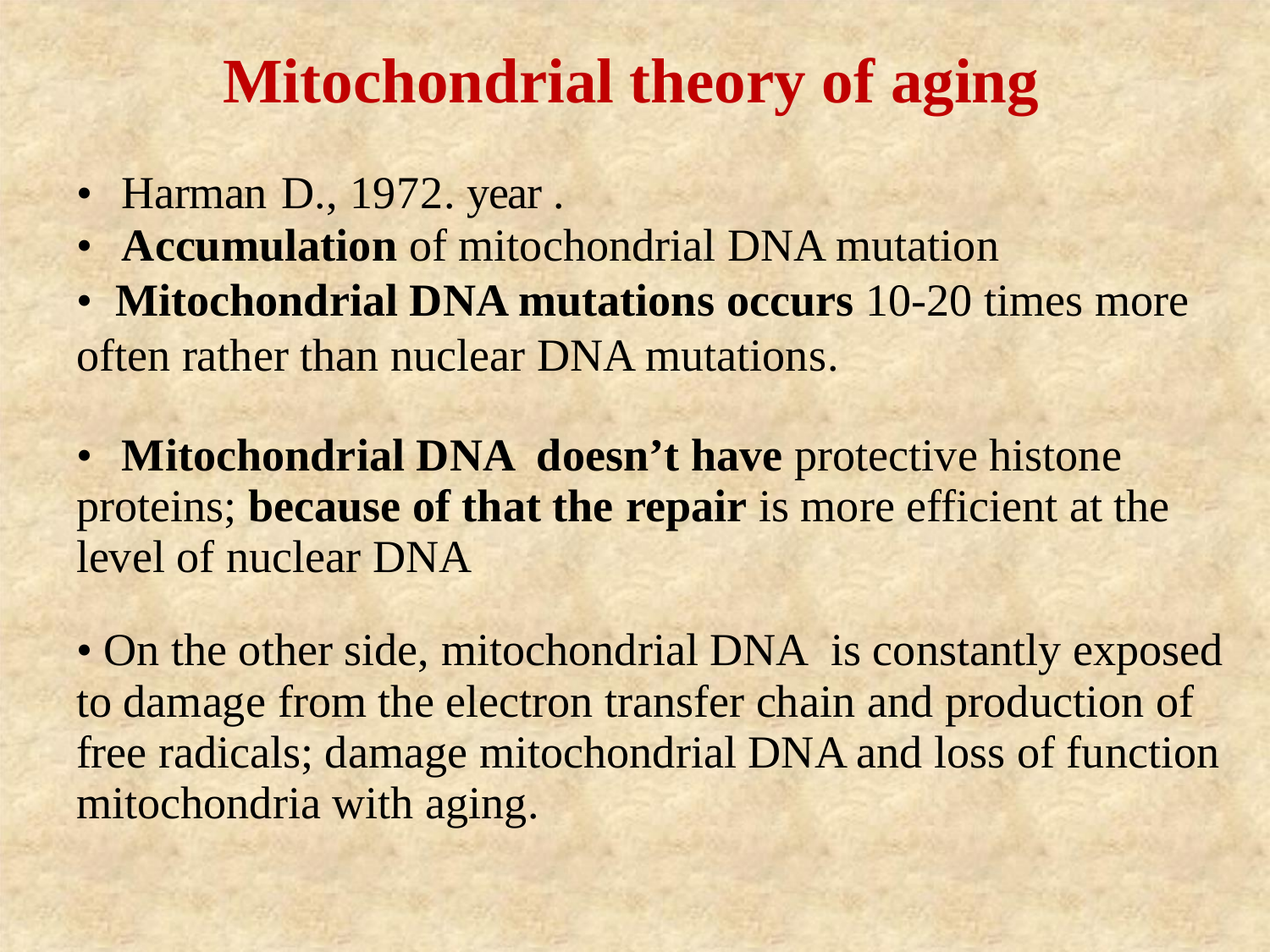

Mitochondrial theory of aging
• Harman D., 1972. year .
• Accumulation of mitochondrial DNA mutation
•  Mitochondrial DNA mutations occurs 10-20 times more often rather than nuclear DNA mutations.

• Mitochondrial DNA  doesn’t have protective histone proteins; because of that the repair is more efficient at the level of nuclear DNA

• On the other side, mitochondrial DNA  is constantly exposed to damage from the electron transfer chain and production of free radicals; damage mitochondrial DNA and loss of function mitochondria with aging.